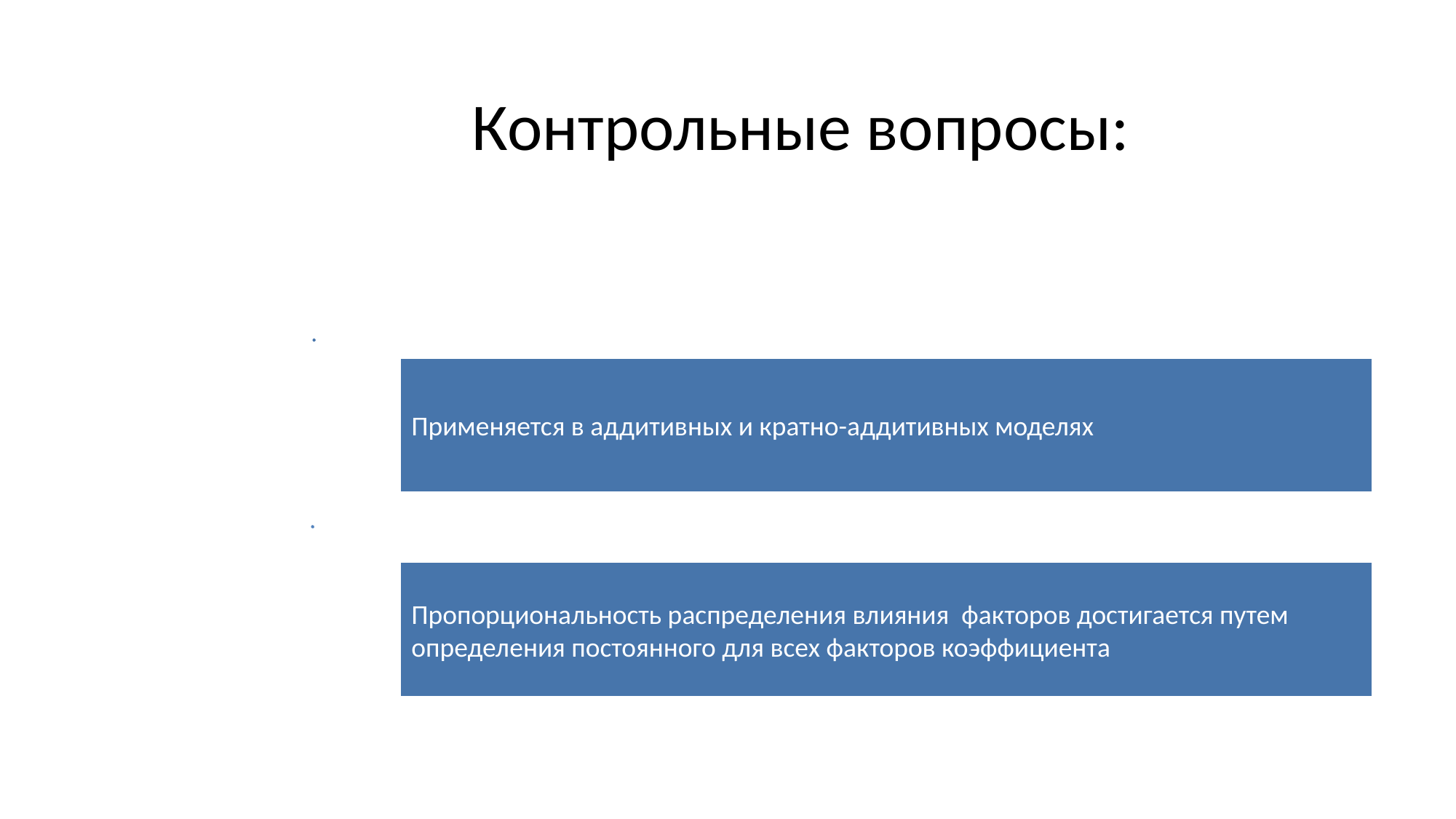

# Контрольные вопросы:
Применяется в аддитивных и кратно-аддитивных моделях
Пропорциональность распределения влияния  факторов достигается путем определения постоянного для всех факторов коэффициента